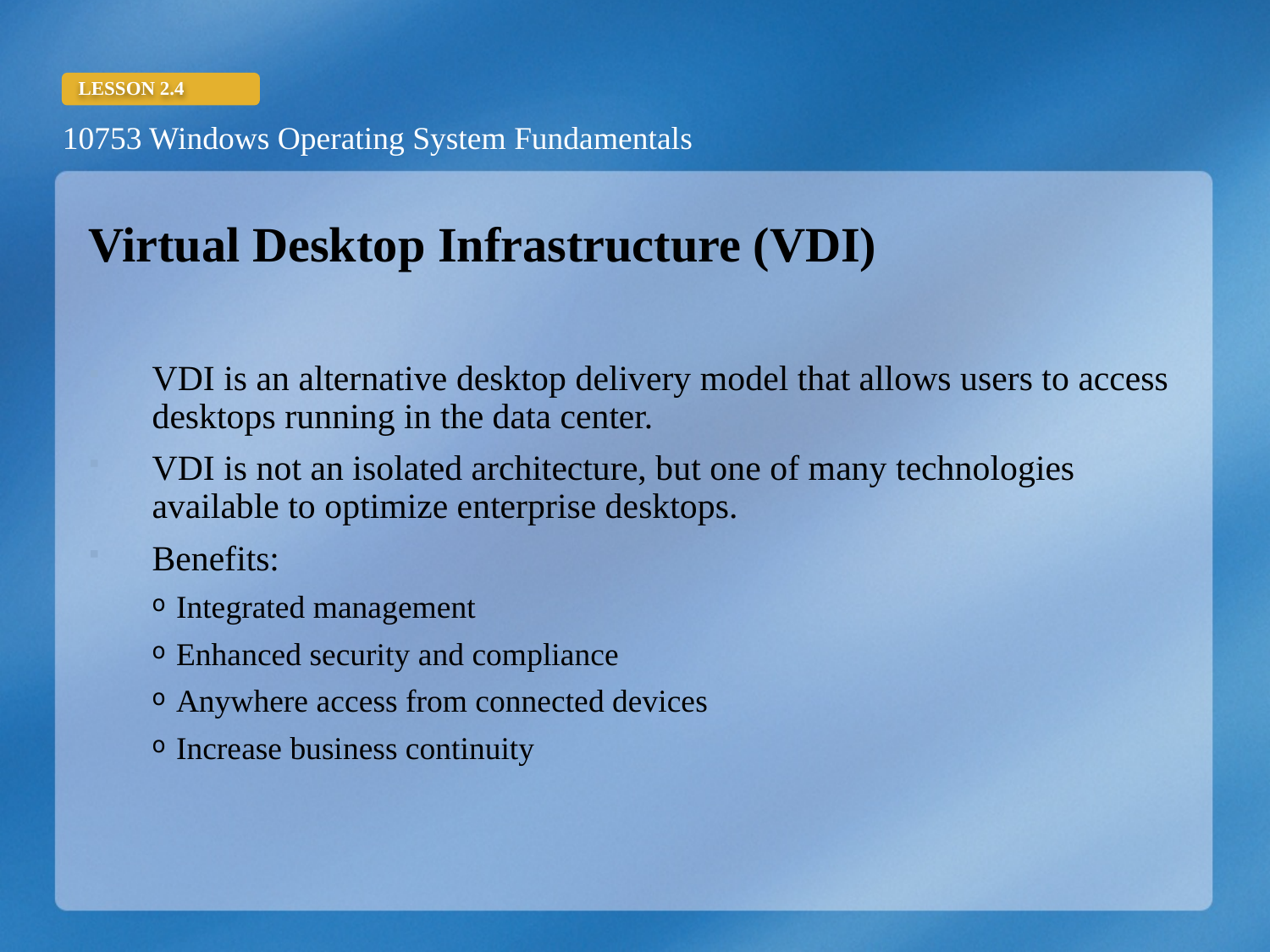

Virtual Desktop Infrastructure (VDI)

VDI is an alternative desktop delivery model that allows users to access desktops running in the data center.
VDI is not an isolated architecture, but one of many technologies available to optimize enterprise desktops.
Benefits:
Integrated management
Enhanced security and compliance
Anywhere access from connected devices
Increase business continuity